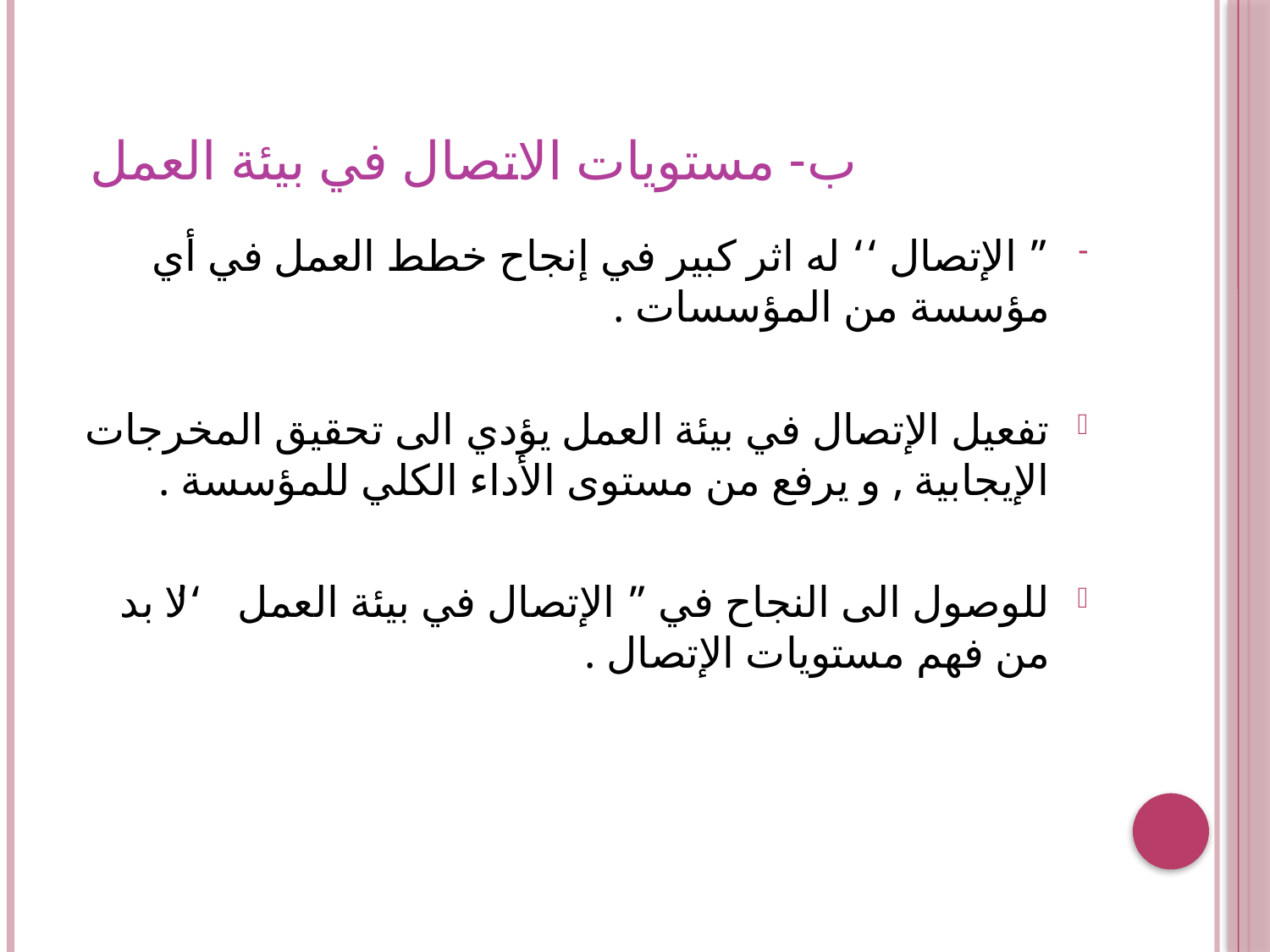

# ب- مستويات الاتصال في بيئة العمل
” الإتصال ‘‘ له اثر كبير في إنجاح خطط العمل في أي مؤسسة من المؤسسات .

تفعيل الإتصال في بيئة العمل يؤدي الى تحقيق المخرجات الإيجابية , و يرفع من مستوى الأداء الكلي للمؤسسة .

للوصول الى النجاح في ” الإتصال في بيئة العمل ‘‘ لا بد من فهم مستويات الإتصال .